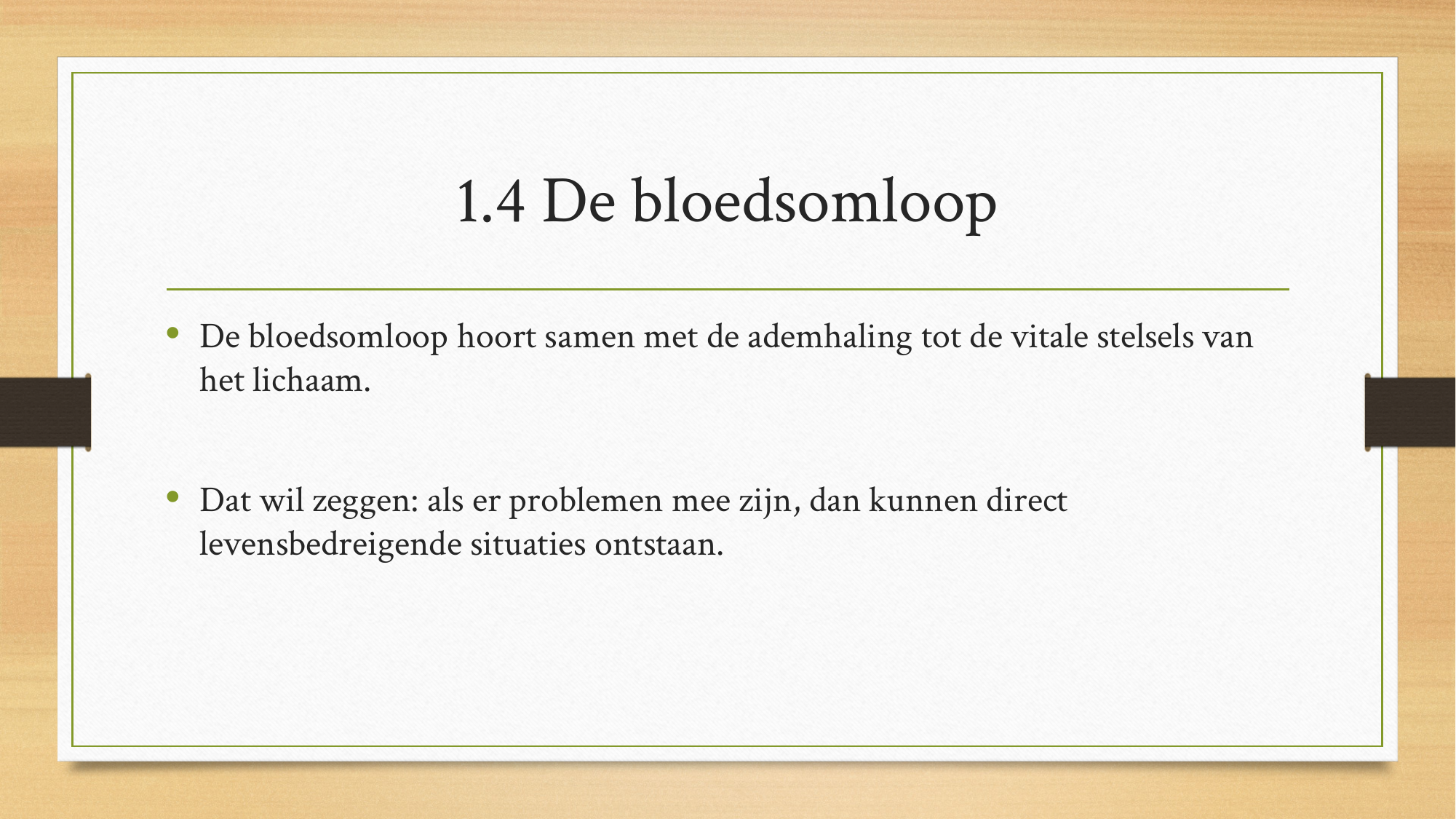

# 1.4 De bloedsomloop
De bloedsomloop hoort samen met de ademhaling tot de vitale stelsels van het lichaam.

Dat wil zeggen: als er problemen mee zijn, dan kunnen direct levensbedreigende situaties ontstaan.